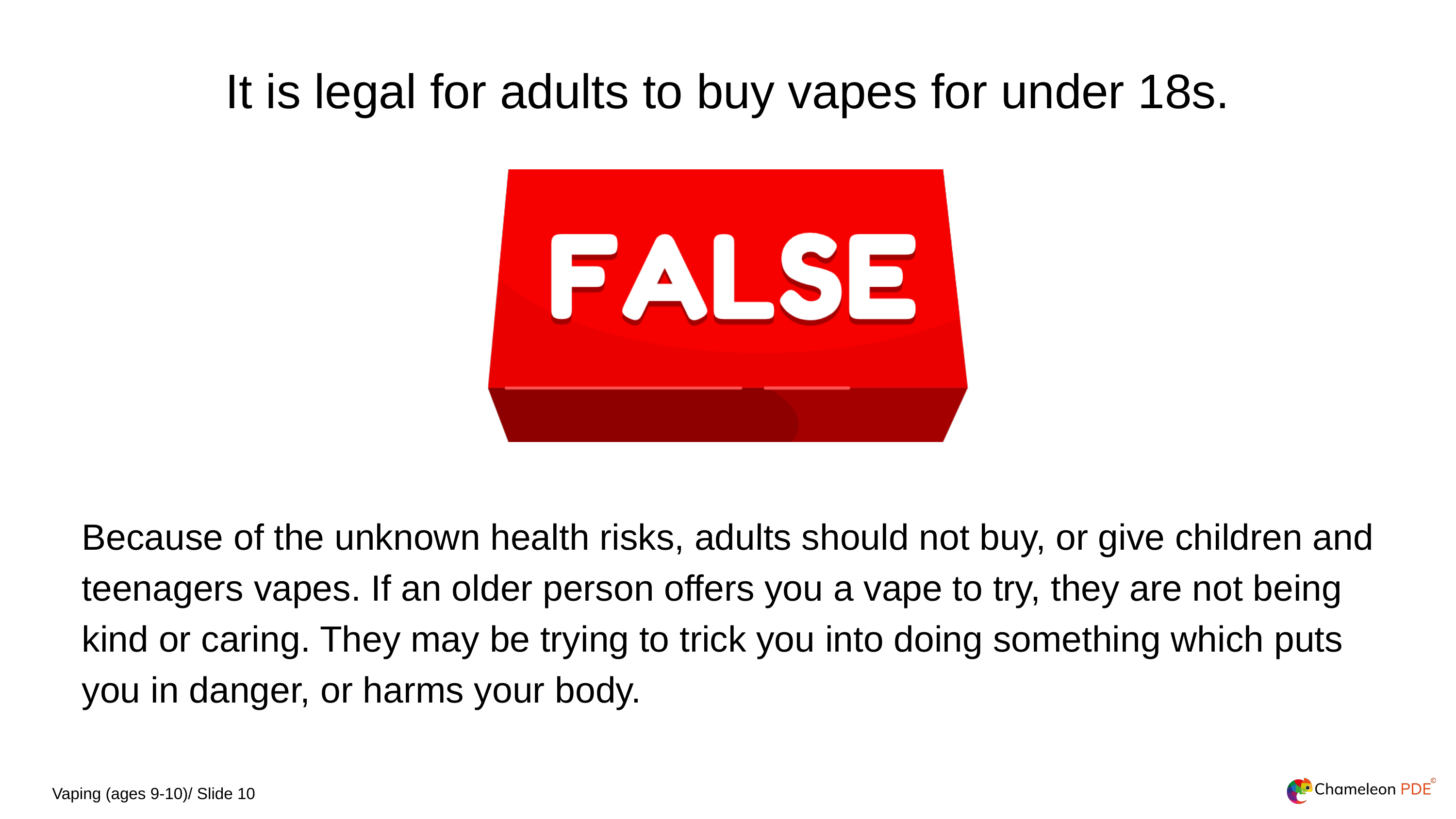

It is legal for adults to buy vapes for under 18s.

Because of the unknown health risks, adults should not buy, or give children and teenagers vapes. If an older person offers you a vape to try, they are not being kind or caring. They may be trying to trick you into doing something which puts you in danger, or harms your body.

Vaping (ages 9-10)/ Slide 10